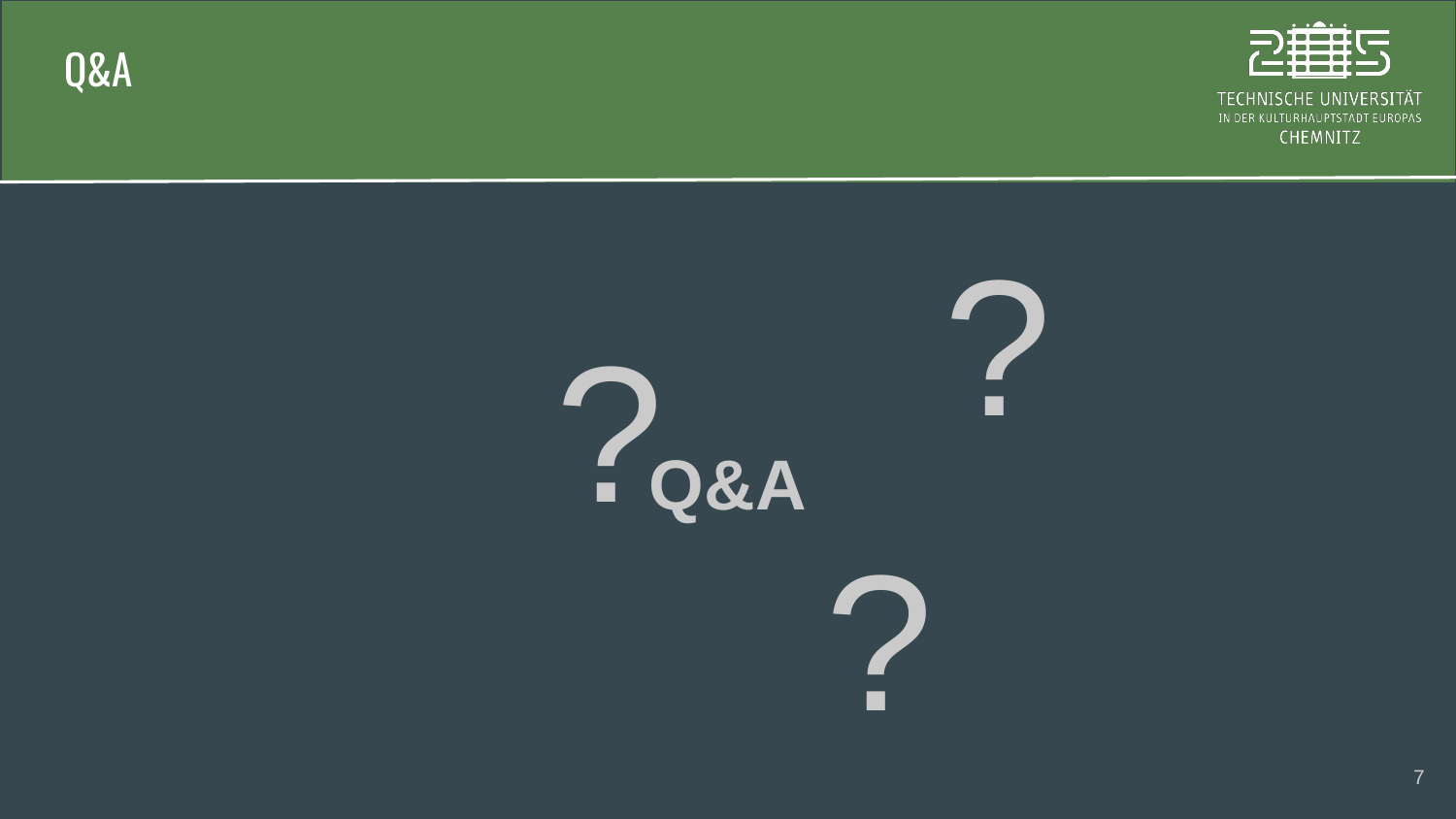

# Q&A

Q&A
?
?
?
7